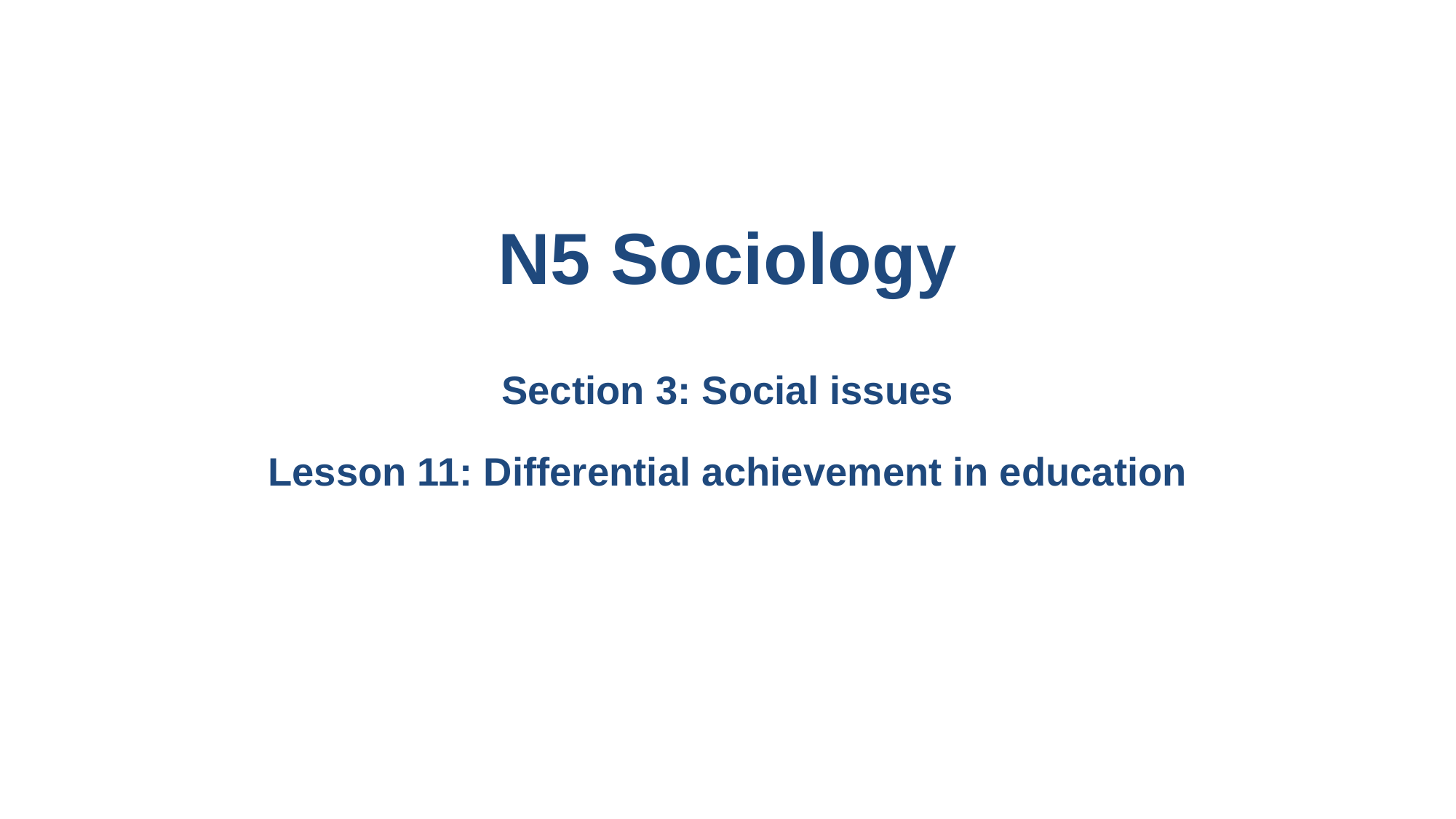

# N5 Sociology Section 3: Social issues Lesson 11: Differential achievement in education